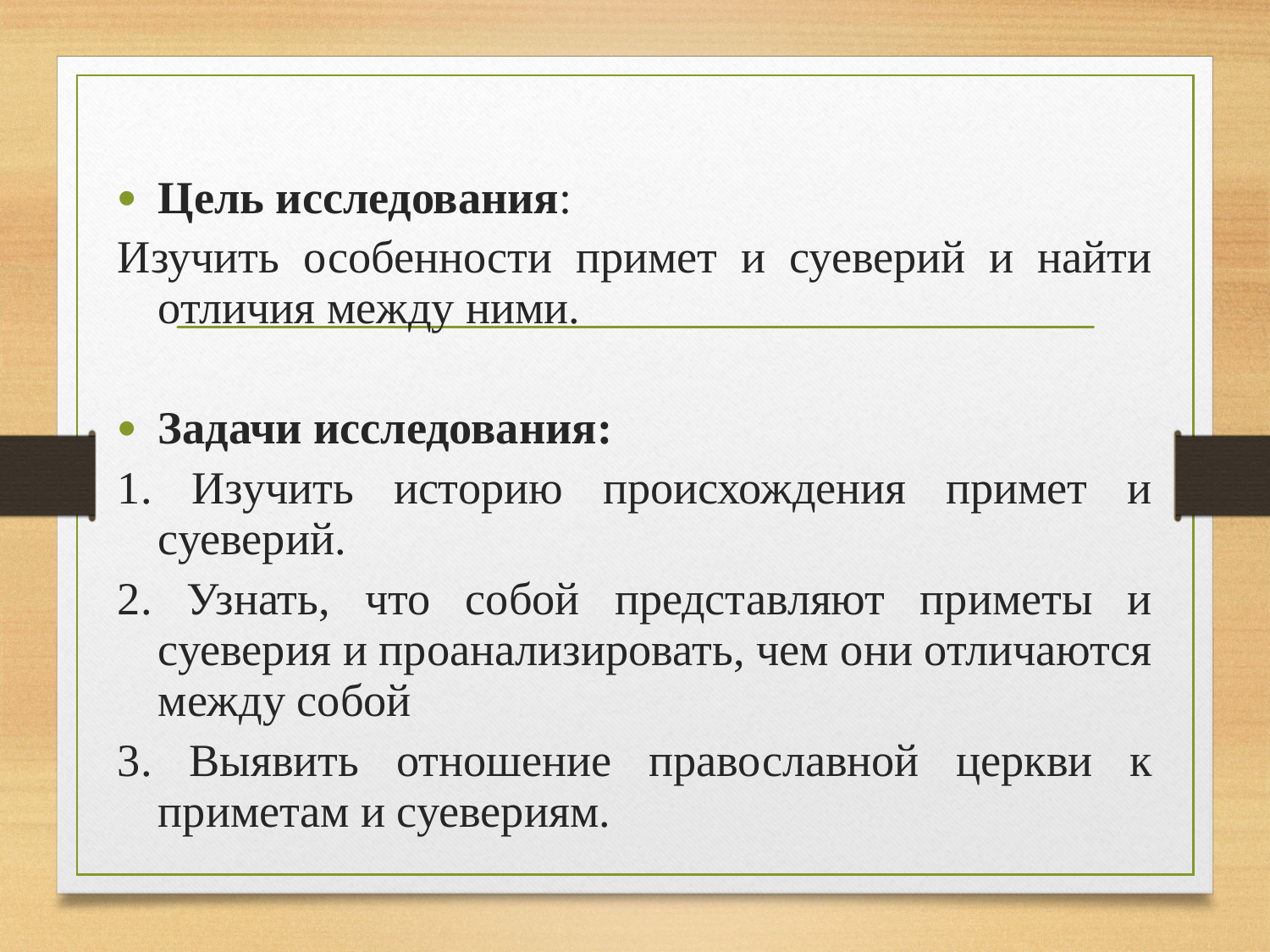

#
Цель исследования:
Изучить особенности примет и суеверий и найти отличия между ними.

Задачи исследования:
1. Изучить историю происхождения примет и суеверий.
2. Узнать, что собой представляют приметы и суеверия и проанализировать, чем они отличаются между собой
3. Выявить отношение православной церкви к приметам и суевериям.